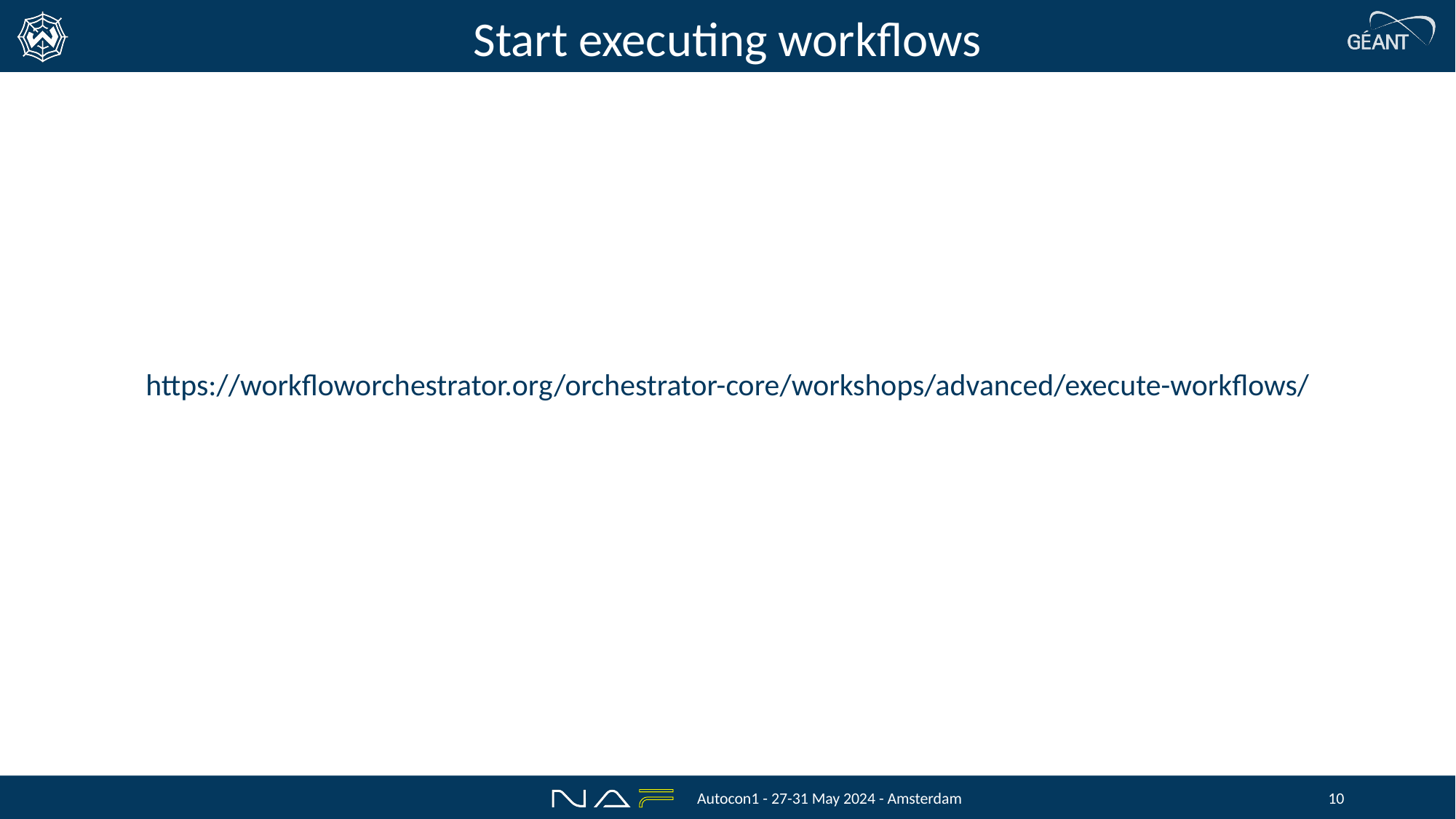

# Start executing workflows
https://workfloworchestrator.org/orchestrator-core/workshops/advanced/execute-workflows/
Autocon1 - 27-31 May 2024 - Amsterdam
10